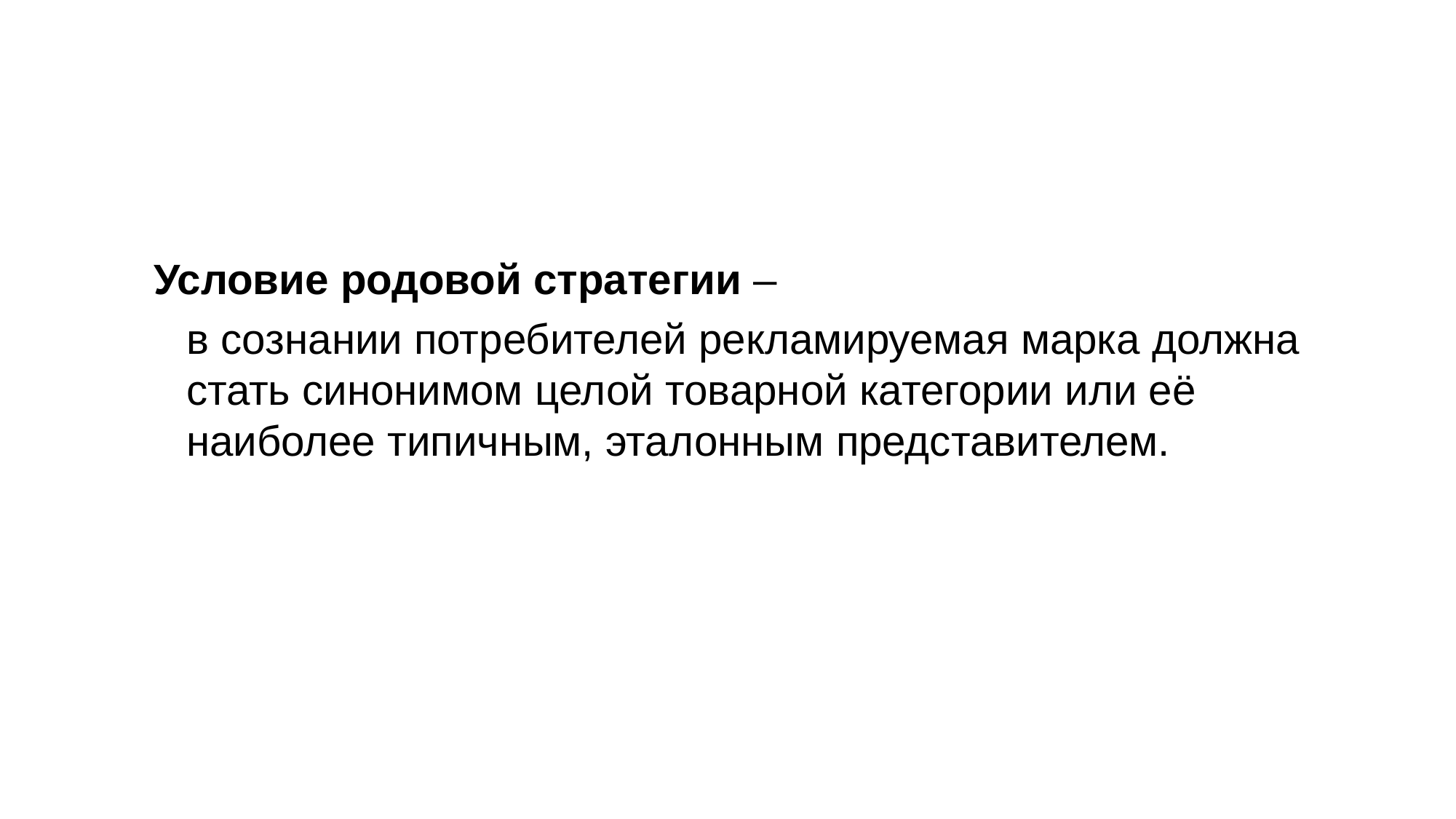

Условие родовой стратегии –
 	в сознании потребителей рекламируемая марка должна стать синонимом целой товарной категории или её наиболее типичным, эталонным представителем.